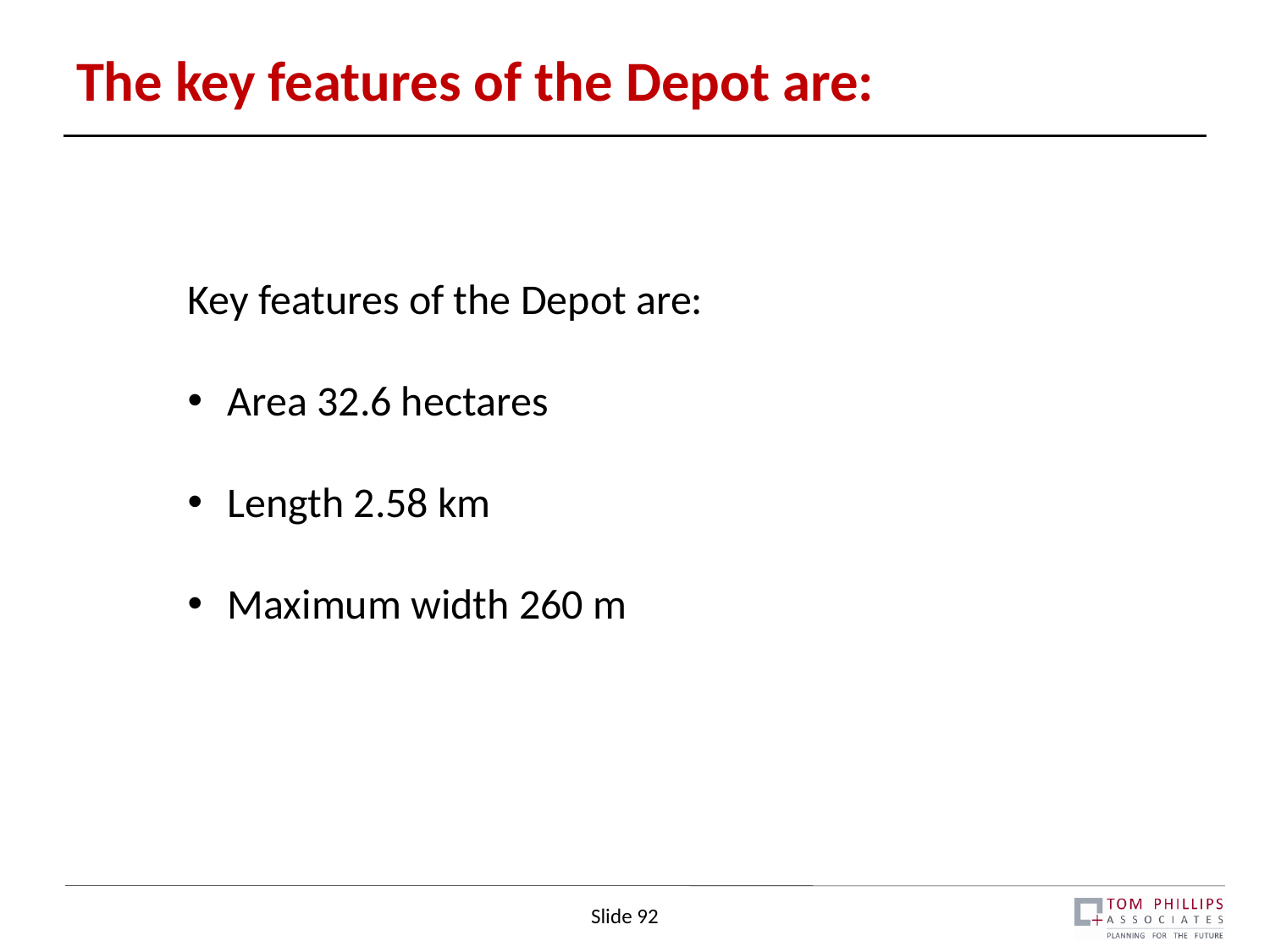

# The key features of the Depot are:
Key features of the Depot are:

Area 32.6 hectares

Length 2.58 km

Maximum width 260 m